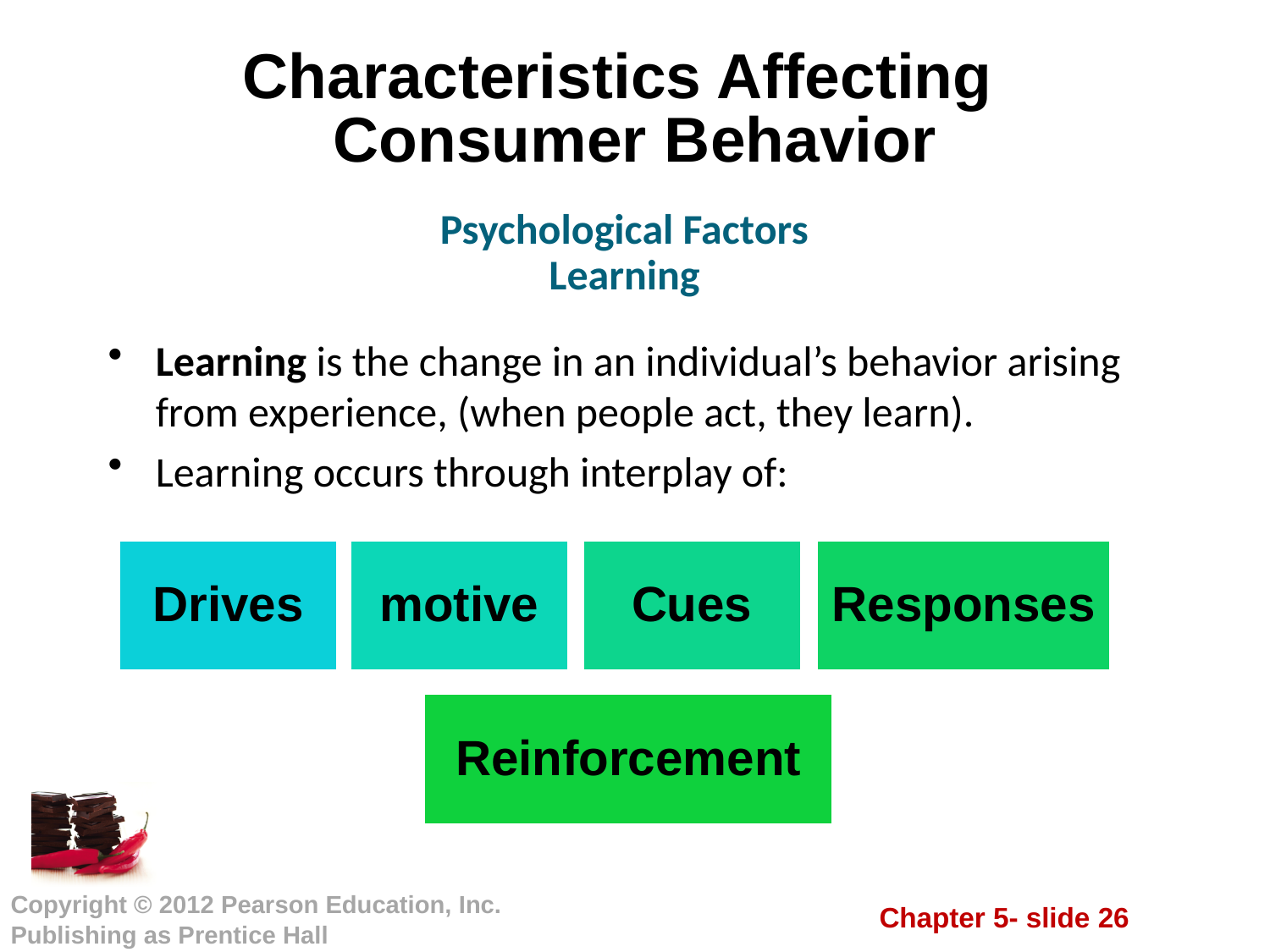

# Characteristics Affecting   Consumer Behavior
Psychological Factors
Learning

Learning is the change in an individual’s behavior arising from experience, (when people act, they learn).
Learning occurs through interplay of:

Drives
motive
Cues
Responses
Reinforcement